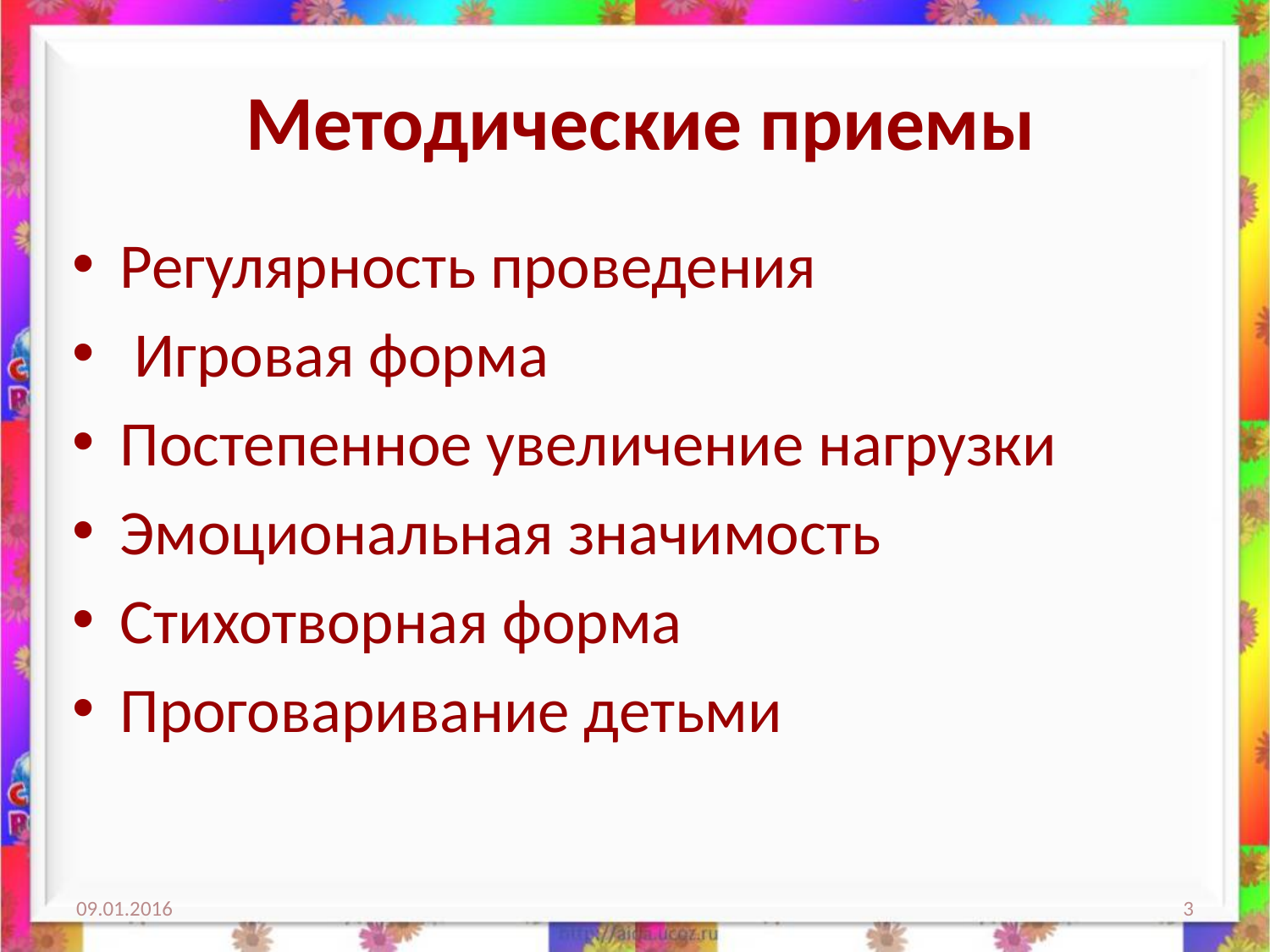

# Методические приемы
Регулярность проведения
 Игровая форма
Постепенное увеличение нагрузки
Эмоциональная значимость
Стихотворная форма
Проговаривание детьми
09.01.2016
3